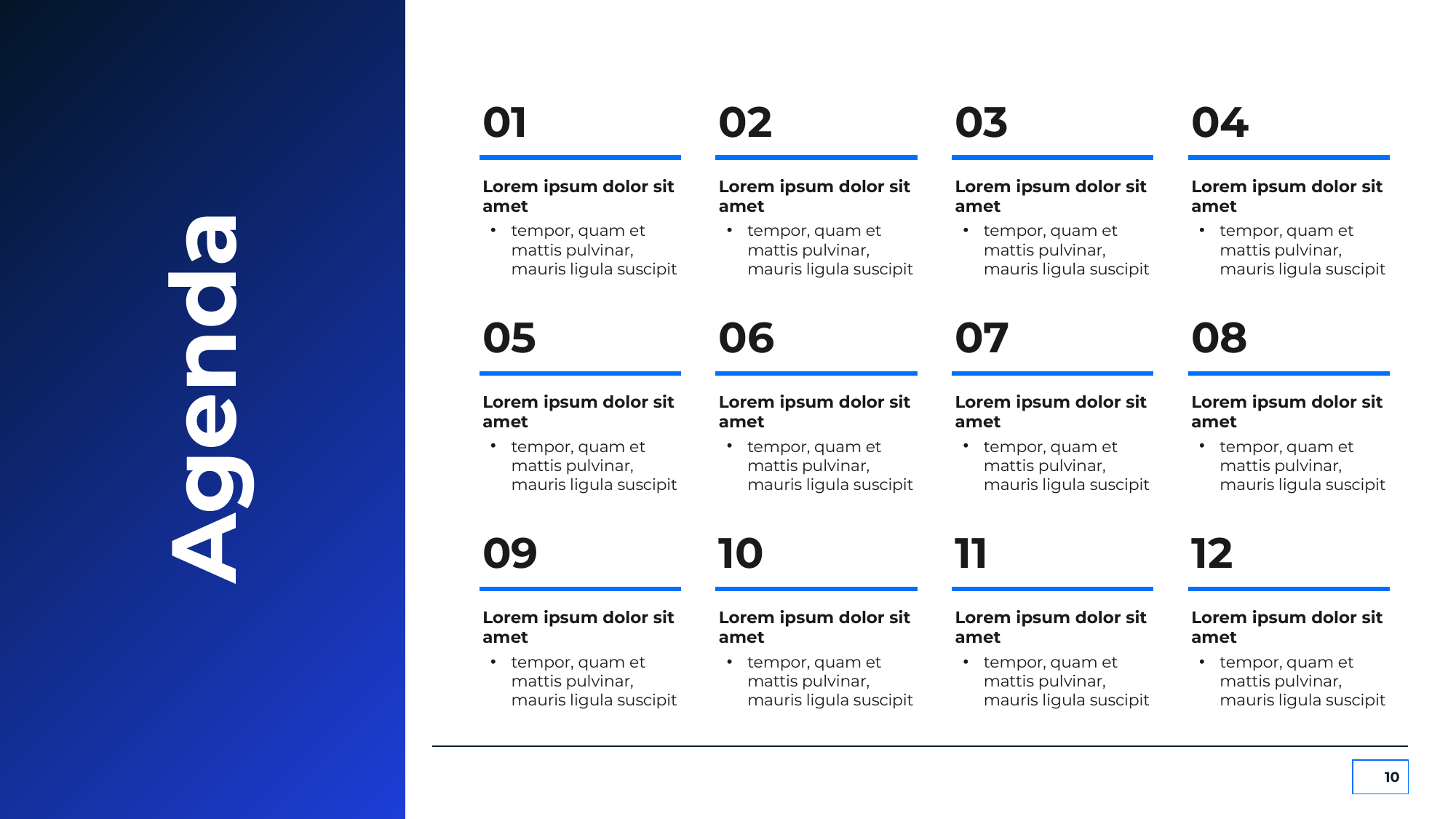

01
02
03
04
Lorem ipsum dolor sit amet
Lorem ipsum dolor sit amet
Lorem ipsum dolor sit amet
Lorem ipsum dolor sit amet
tempor, quam et mattis pulvinar, mauris ligula suscipit
tempor, quam et mattis pulvinar, mauris ligula suscipit
tempor, quam et mattis pulvinar, mauris ligula suscipit
tempor, quam et mattis pulvinar, mauris ligula suscipit
Agenda
05
06
07
08
Lorem ipsum dolor sit amet
Lorem ipsum dolor sit amet
Lorem ipsum dolor sit amet
Lorem ipsum dolor sit amet
tempor, quam et mattis pulvinar, mauris ligula suscipit
tempor, quam et mattis pulvinar, mauris ligula suscipit
tempor, quam et mattis pulvinar, mauris ligula suscipit
tempor, quam et mattis pulvinar, mauris ligula suscipit
09
10
11
12
Lorem ipsum dolor sit amet
Lorem ipsum dolor sit amet
Lorem ipsum dolor sit amet
Lorem ipsum dolor sit amet
tempor, quam et mattis pulvinar, mauris ligula suscipit
tempor, quam et mattis pulvinar, mauris ligula suscipit
tempor, quam et mattis pulvinar, mauris ligula suscipit
tempor, quam et mattis pulvinar, mauris ligula suscipit
10